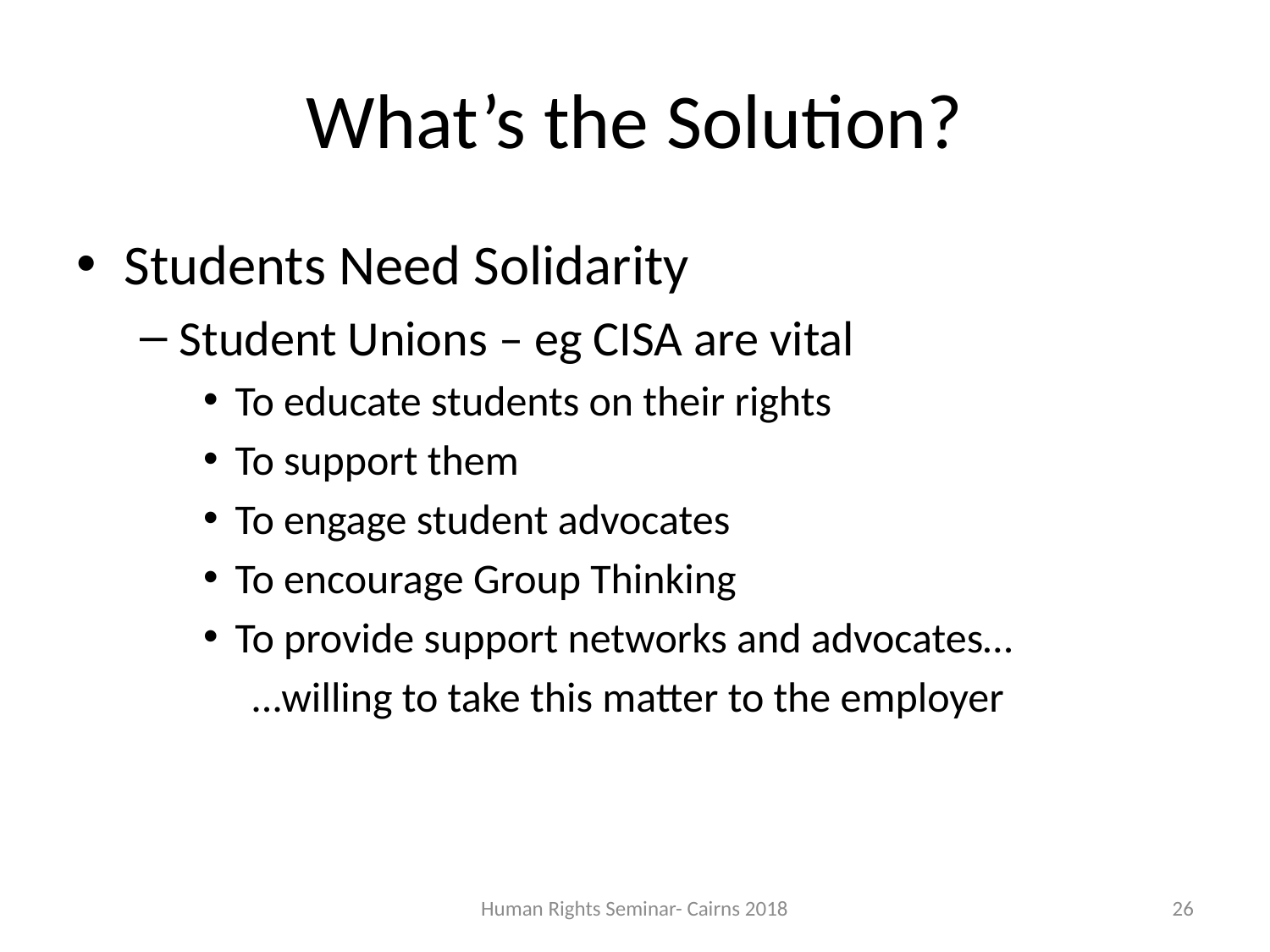

# What’s the Solution?
Students Need Solidarity
Student Unions – eg CISA are vital
To educate students on their rights
To support them
To engage student advocates
To encourage Group Thinking
To provide support networks and advocates…
     ...willing to take this matter to the employer

Human Rights Seminar- Cairns 2018
26